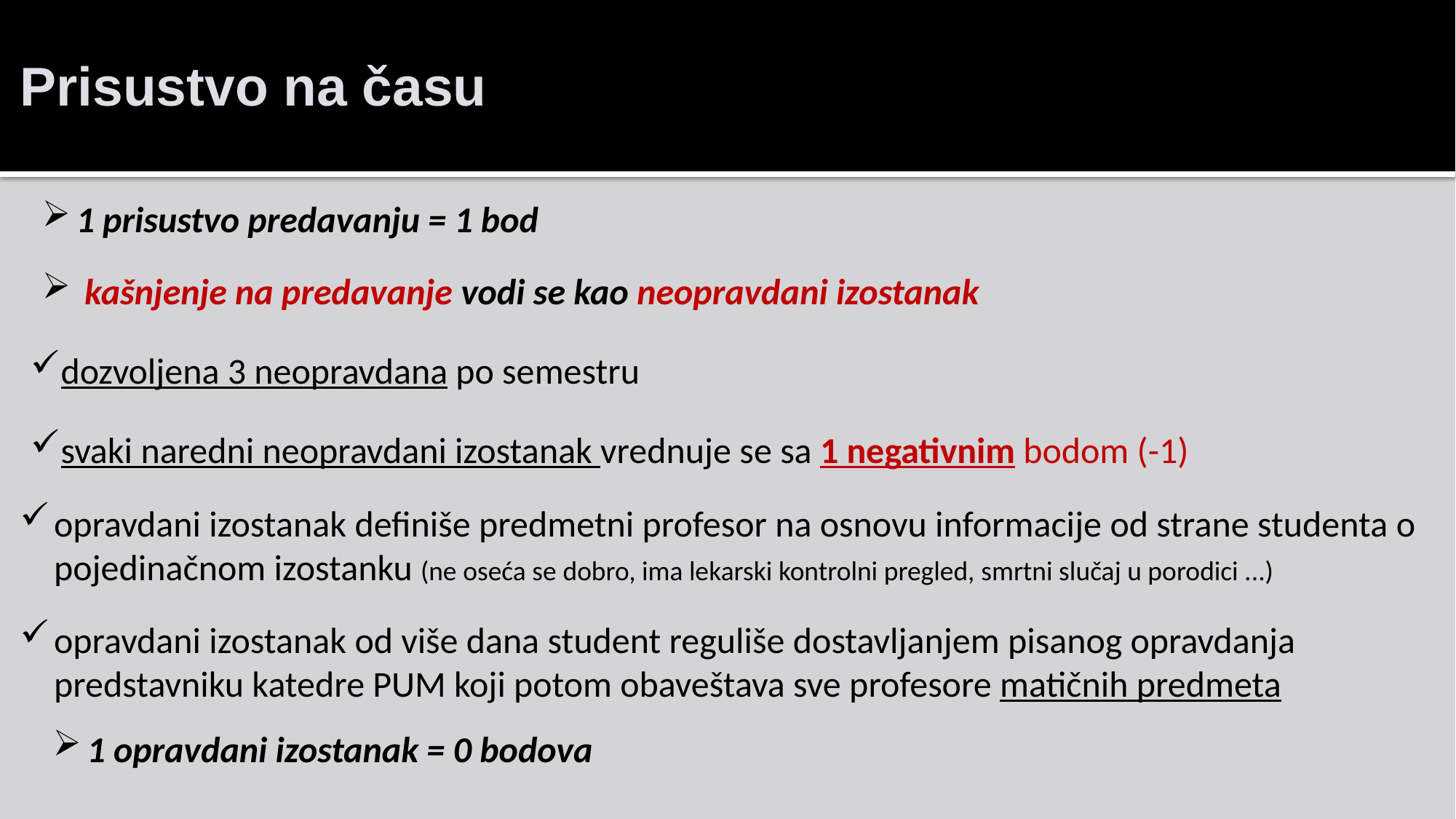

# Prisustvo na času
1 prisustvo predavanju = 1 bod

 kašnjenje na predavanje vodi se kao neopravdani izostanak

dozvoljena 3 neopravdana po semestru

svaki naredni neopravdani izostanak vrednuje se sa 1 negativnim bodom (-1)

opravdani izostanak definiše predmetni profesor na osnovu informacije od strane studenta o pojedinačnom izostanku (ne oseća se dobro, ima lekarski kontrolni pregled, smrtni slučaj u porodici ...)

opravdani izostanak od više dana student reguliše dostavljanjem pisanog opravdanja predstavniku katedre PUM koji potom obaveštava sve profesore matičnih predmeta
1 opravdani izostanak = 0 bodova